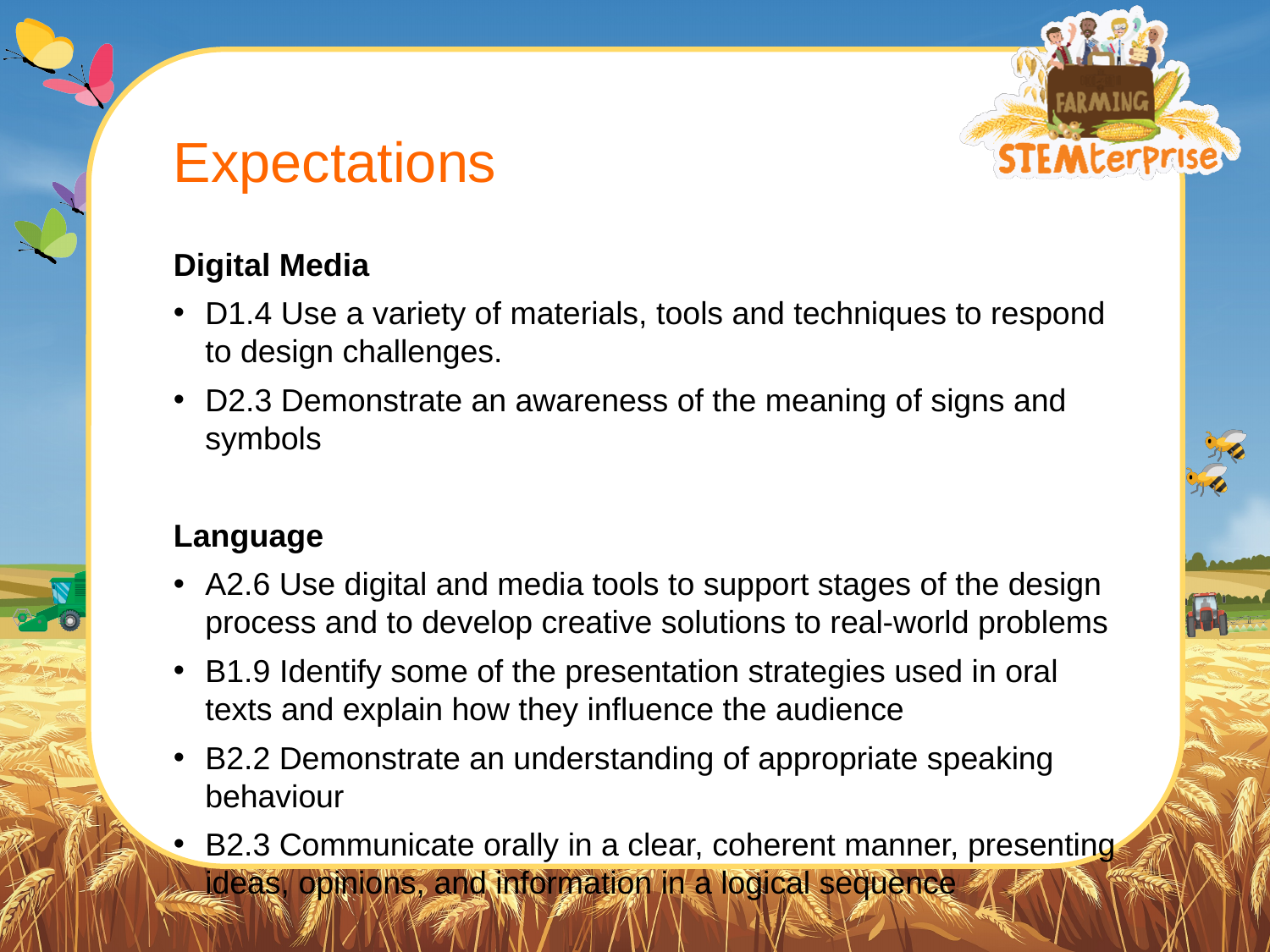

# Expectations
Digital Media
D1.4 Use a variety of materials, tools and techniques to respond to design challenges.
D2.3 Demonstrate an awareness of the meaning of signs and symbols

Language
A2.6 Use digital and media tools to support stages of the design process and to develop creative solutions to real-world problems
B1.9 Identify some of the presentation strategies used in oral texts and explain how they influence the audience
B2.2 Demonstrate an understanding of appropriate speaking behaviour
B2.3 Communicate orally in a clear, coherent manner, presenting ideas, opinions, and information in a logical sequence